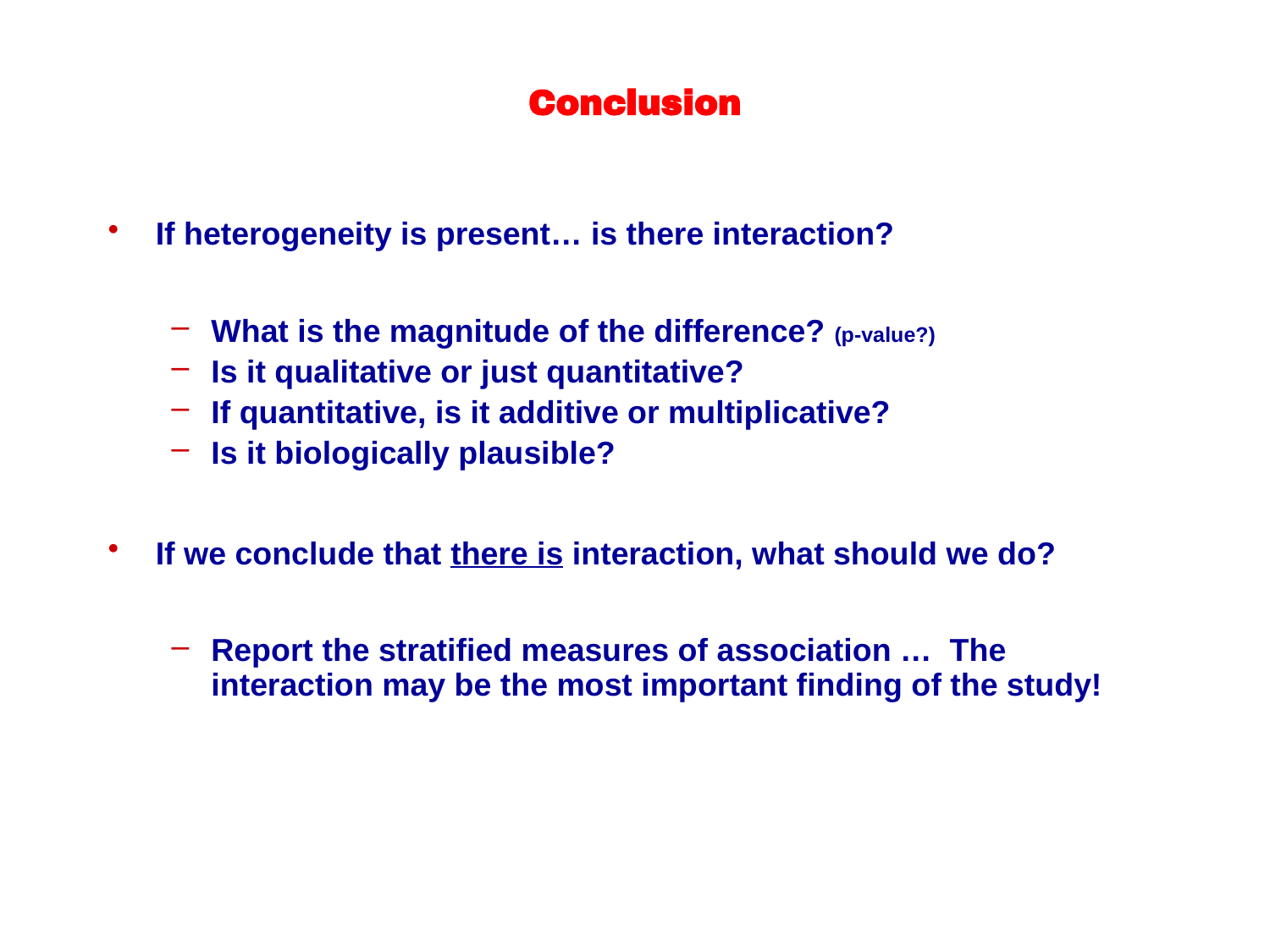

Conclusion
If heterogeneity is present… is there interaction?

What is the magnitude of the difference? (p-value?)
Is it qualitative or just quantitative?
If quantitative, is it additive or multiplicative?
Is it biologically plausible?

If we conclude that there is interaction, what should we do?

Report the stratified measures of association …  The interaction may be the most important finding of the study!